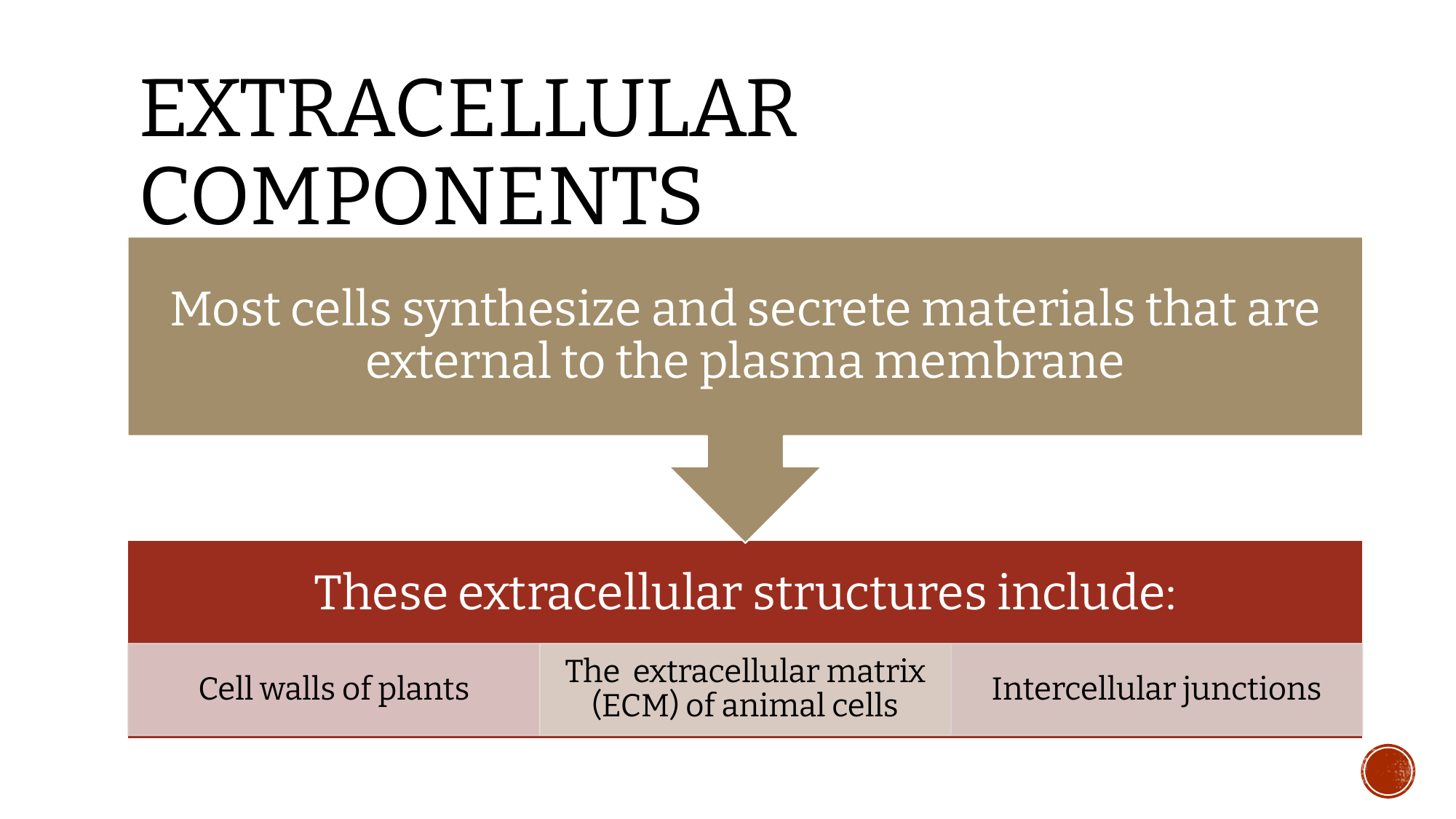

# Extracellular Components
These extracellular structures include:
Cell walls of plants
The  extracellular matrix (ECM) of animal cells
Intercellular junctions
Most cells synthesize and secrete materials that are external to the plasma membrane